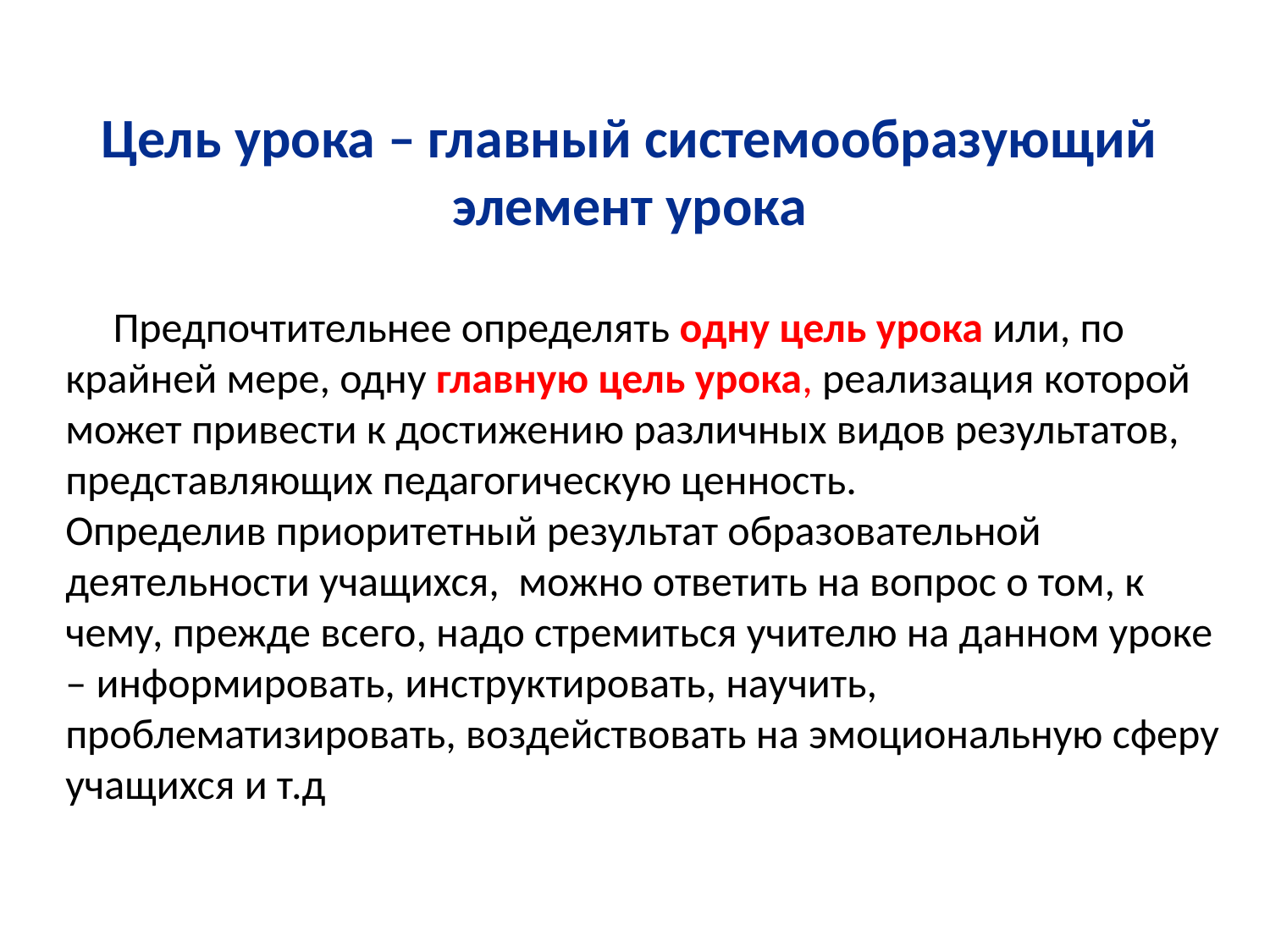

# Цель урока – главный системообразующий элемент урока

     Предпочтительнее определять одну цель урока или, по крайней мере, одну главную цель урока, реализация которой может привести к достижению различных видов результатов, представляющих педагогическую ценность.
Определив приоритетный результат образовательной деятельности учащихся,  можно ответить на вопрос о том, к чему, прежде всего, надо стремиться учителю на данном уроке – информировать, инструктировать, научить, проблематизировать, воздействовать на эмоциональную сферу учащихся и т.д